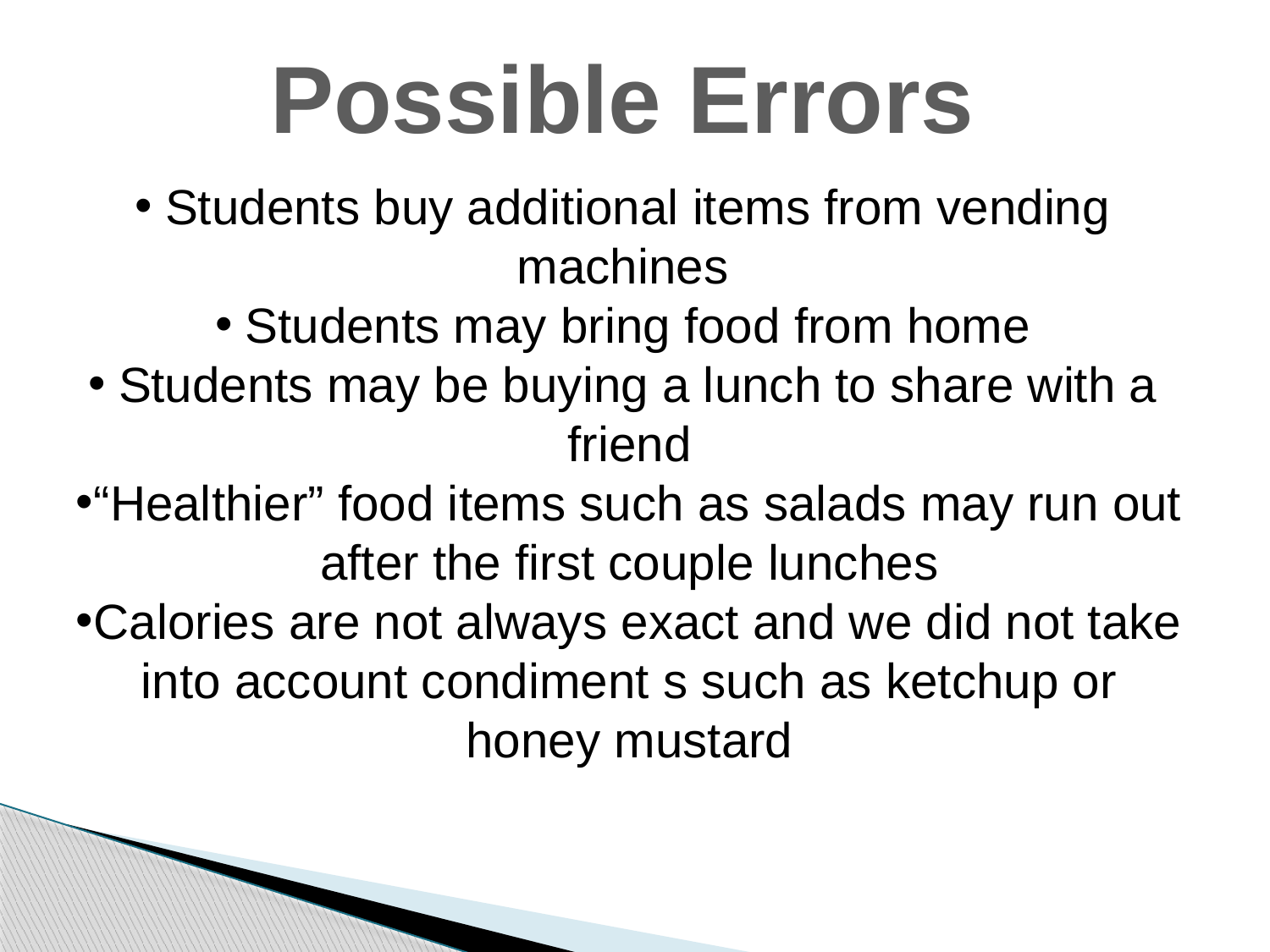

Possible Errors
Students buy additional items from vending machines
Students may bring food from home
Students may be buying a lunch to share with a friend
“Healthier” food items such as salads may run out after the first couple lunches
Calories are not always exact and we did not take into account condiment s such as ketchup or honey mustard